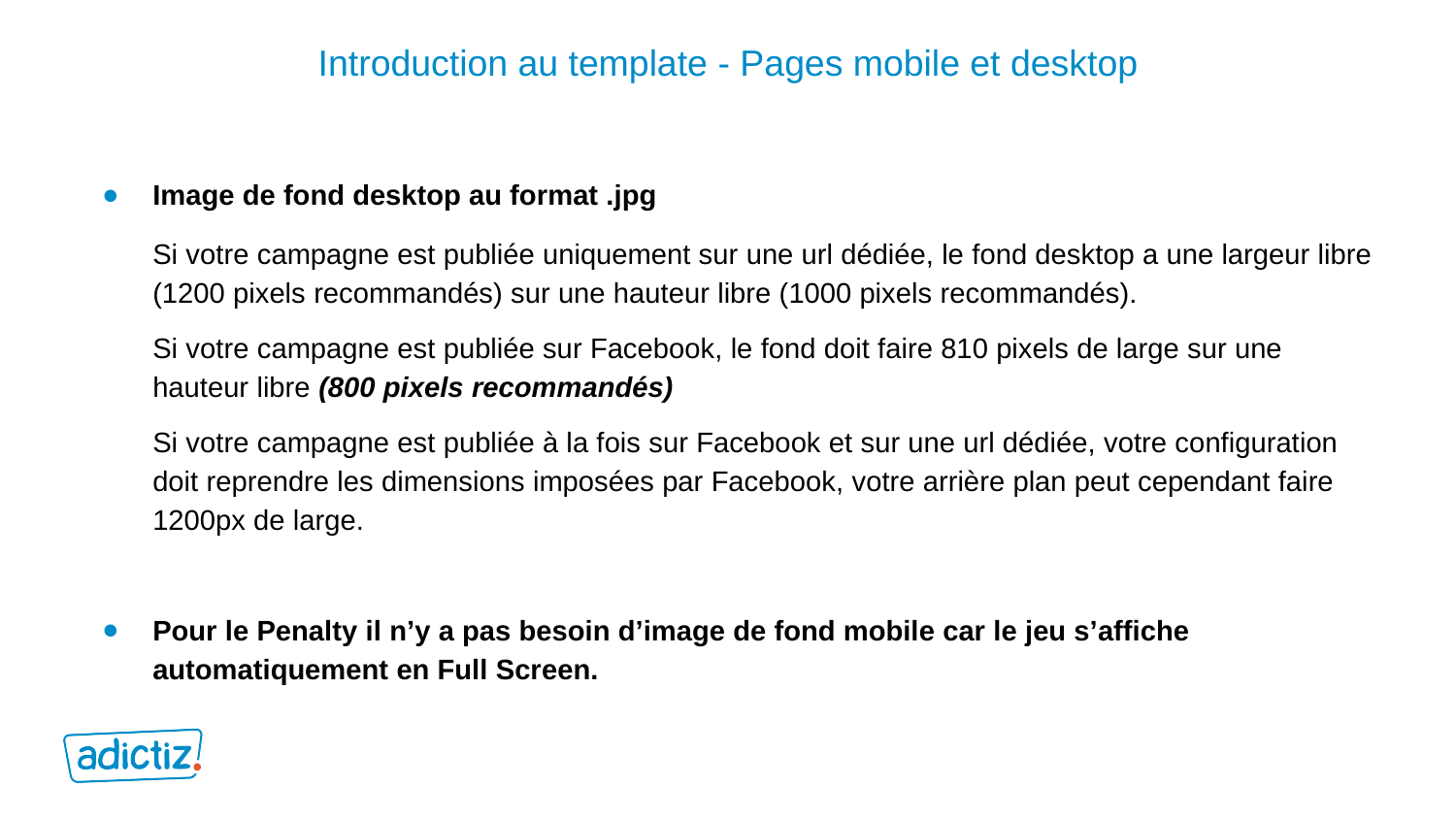

# Introduction au template - Pages mobile et desktop

Image de fond desktop au format .jpg
Si votre campagne est publiée uniquement sur une url dédiée, le fond desktop a une largeur libre (1200 pixels recommandés) sur une hauteur libre (1000 pixels recommandés).
Si votre campagne est publiée sur Facebook, le fond doit faire 810 pixels de large sur une hauteur libre (800 pixels recommandés)
Si votre campagne est publiée à la fois sur Facebook et sur une url dédiée, votre configuration doit reprendre les dimensions imposées par Facebook, votre arrière plan peut cependant faire 1200px de large.

Pour le Penalty il n’y a pas besoin d’image de fond mobile car le jeu s’affiche automatiquement en Full Screen.